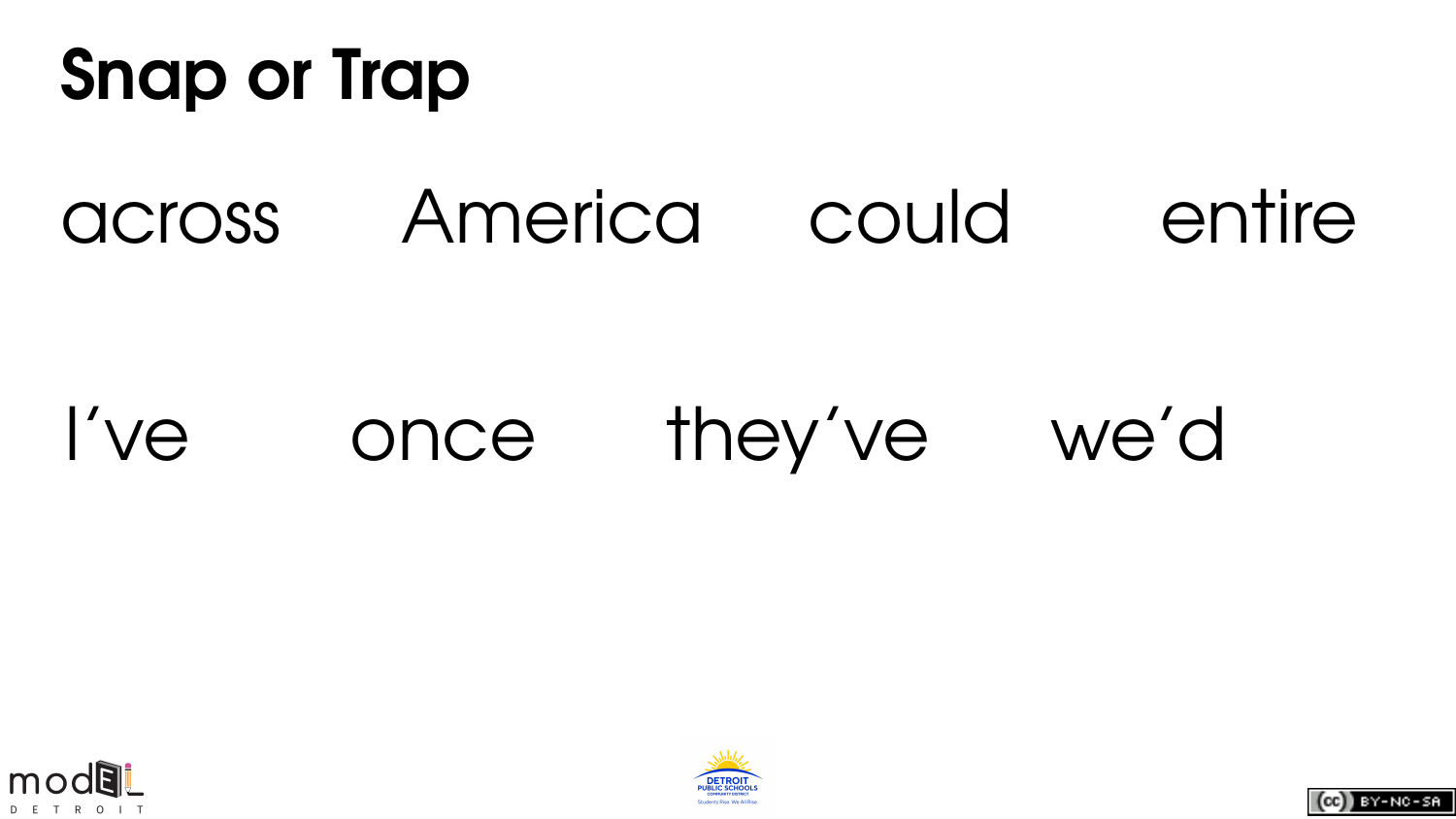

# Snap or Trap
across      America  	 could	    entire

I’ve	       once	 they’ve      we’d